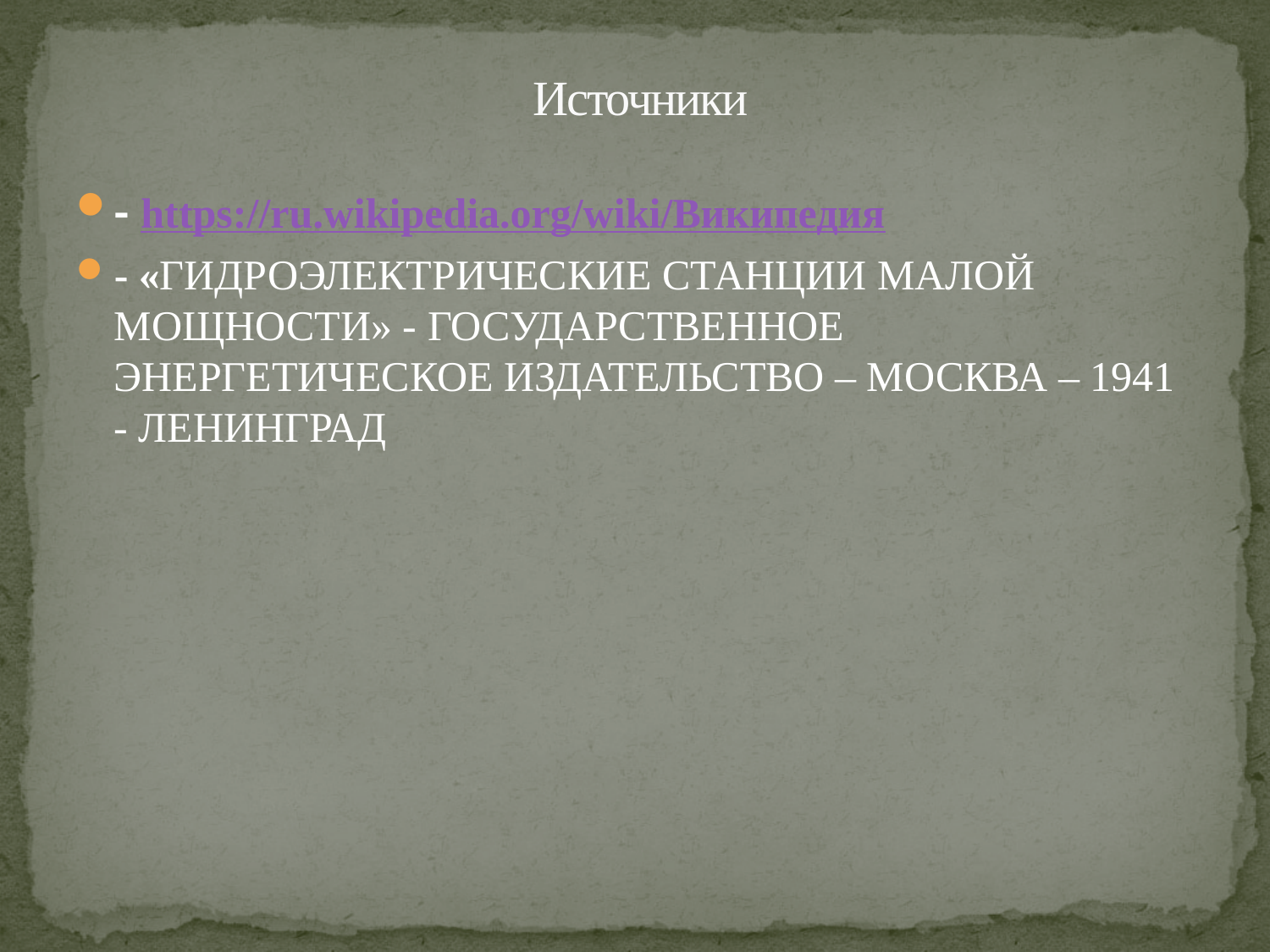

# Источники
- https://ru.wikipedia.org/wiki/Википедия
- «ГИДРОЭЛЕКТРИЧЕСКИЕ СТАНЦИИ МАЛОЙ МОЩНОСТИ» - ГОСУДАРСТВЕННОЕ ЭНЕРГЕТИЧЕСКОЕ ИЗДАТЕЛЬСТВО – МОСКВА – 1941 - ЛЕНИНГРАД